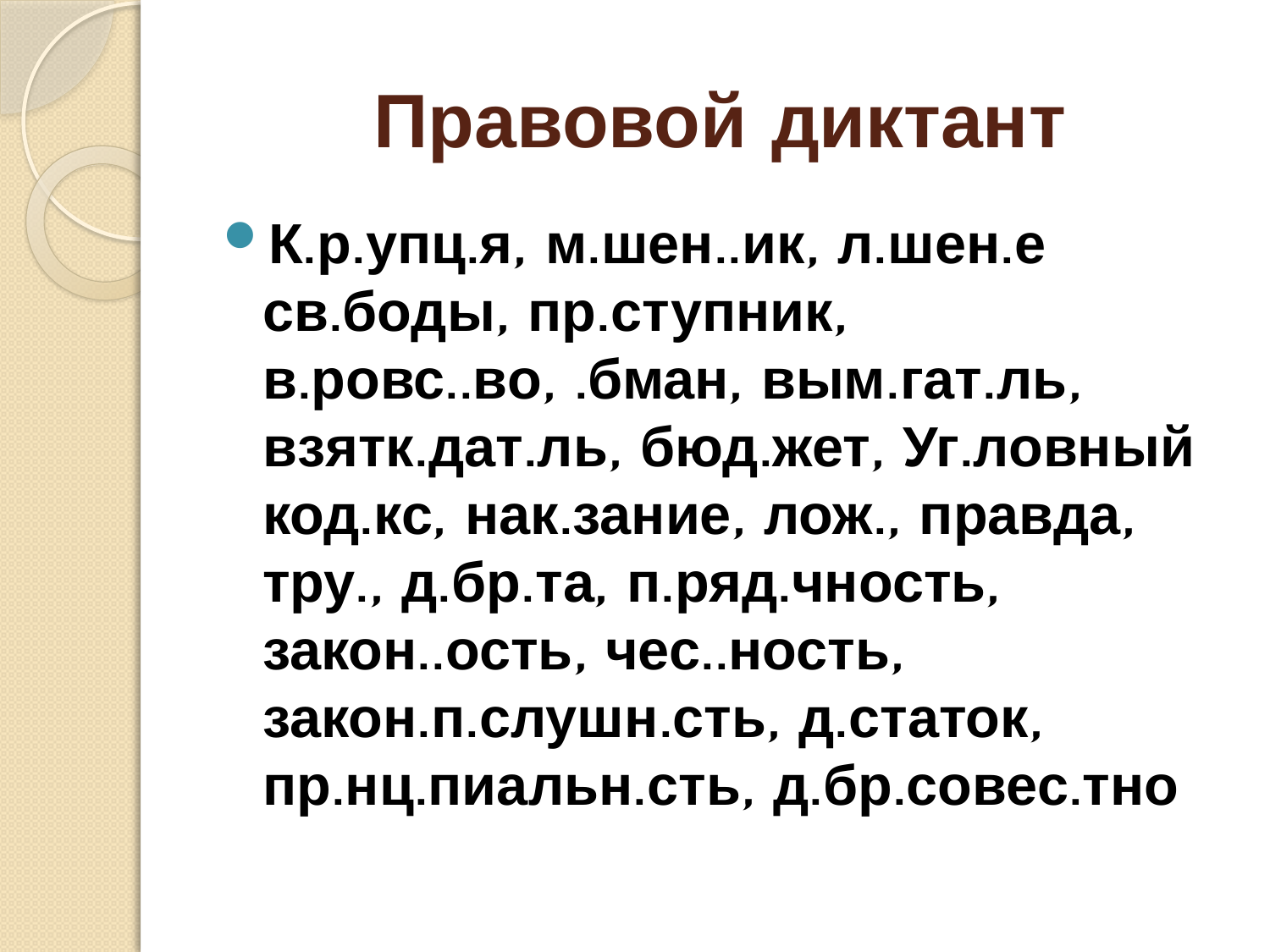

# Правовой диктант
К.р.упц.я, м.шен..ик, л.шен.е св.боды, пр.ступник, в.ровс..во, .бман, вым.гат.ль, взятк.дат.ль, бюд.жет, Уг.ловный код.кс, нак.зание, лож., правда, тру., д.бр.та, п.ряд.чность, закон..ость, чес..ность, закон.п.слушн.сть, д.статок, пр.нц.пиальн.сть, д.бр.совес.тно